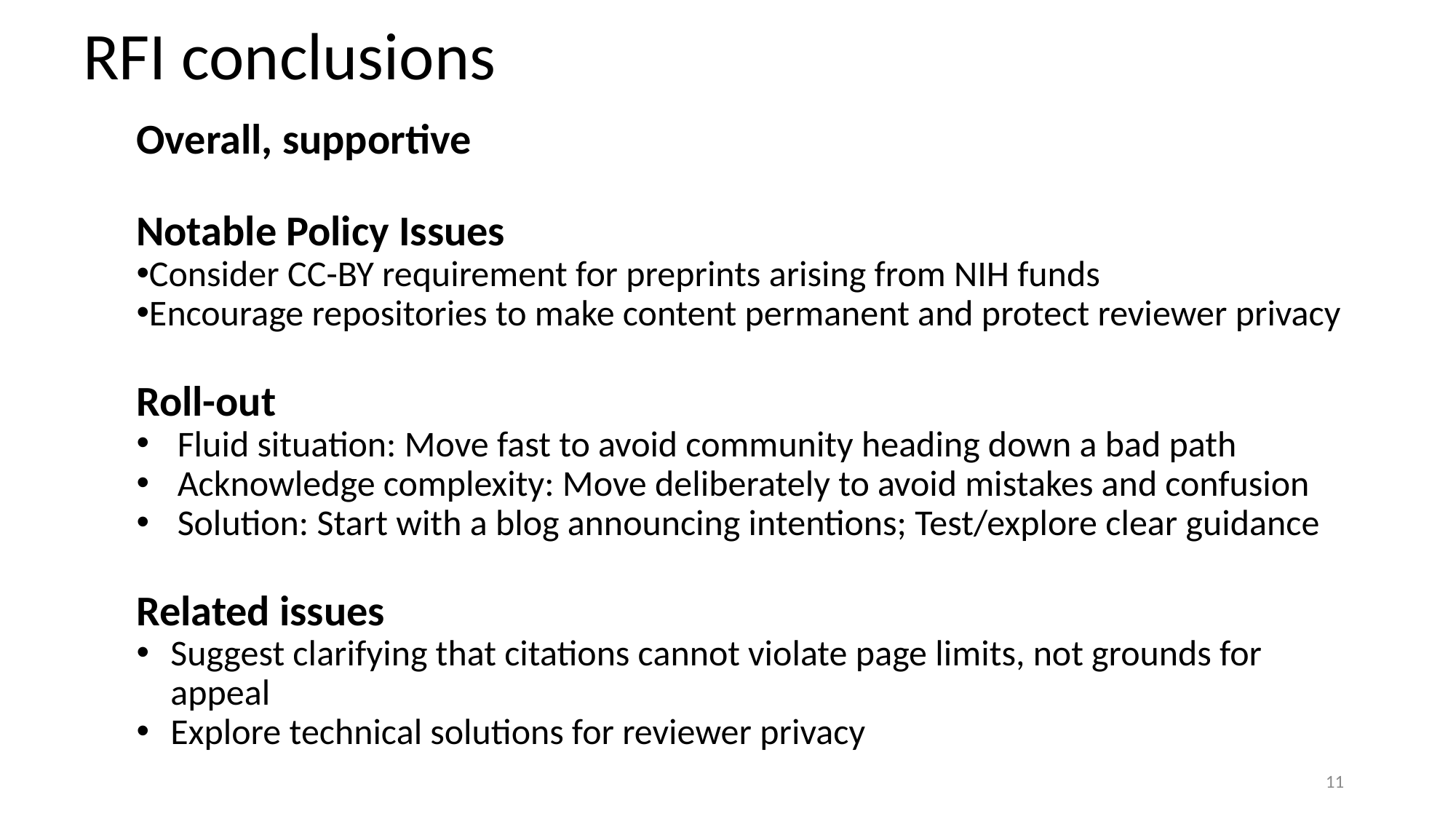

# RFI conclusions
Overall, supportive

Notable Policy Issues
Consider CC-BY requirement for preprints arising from NIH funds
Encourage repositories to make content permanent and protect reviewer privacy

Roll-out
Fluid situation: Move fast to avoid community heading down a bad path
Acknowledge complexity: Move deliberately to avoid mistakes and confusion
Solution: Start with a blog announcing intentions; Test/explore clear guidance

Related issues
Suggest clarifying that citations cannot violate page limits, not grounds for appeal
Explore technical solutions for reviewer privacy
11